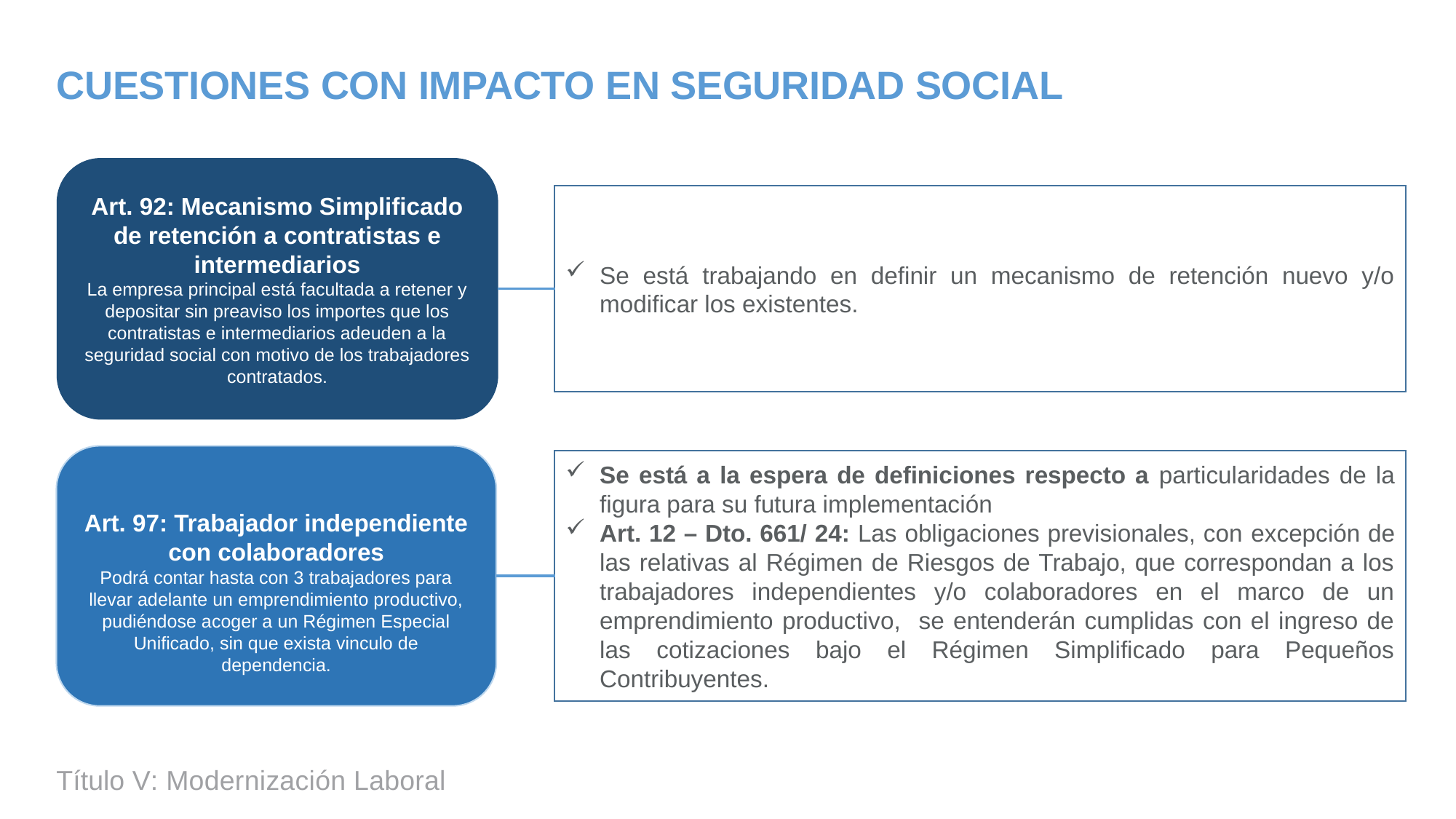

CUESTIONES CON IMPACTO EN SEGURIDAD SOCIAL
Art. 92: Mecanismo Simplificado de retención a contratistas e intermediarios
La empresa principal está facultada a retener y depositar sin preaviso los importes que los contratistas e intermediarios adeuden a la seguridad social con motivo de los trabajadores contratados.
Se está trabajando en definir un mecanismo de retención nuevo y/o modificar los existentes.

Art. 97: Trabajador independiente con colaboradores
Podrá contar hasta con 3 trabajadores para llevar adelante un emprendimiento productivo, pudiéndose acoger a un Régimen Especial Unificado, sin que exista vinculo de dependencia.
Se está a la espera de definiciones respecto a particularidades de la figura para su futura implementación
Art. 12 – Dto. 661/ 24: Las obligaciones previsionales, con excepción de las relativas al Régimen de Riesgos de Trabajo, que correspondan a los trabajadores independientes y/o colaboradores en el marco de un emprendimiento productivo,  se entenderán cumplidas con el ingreso de las cotizaciones bajo el Régimen Simplificado para Pequeños Contribuyentes.
Título V: Modernización Laboral